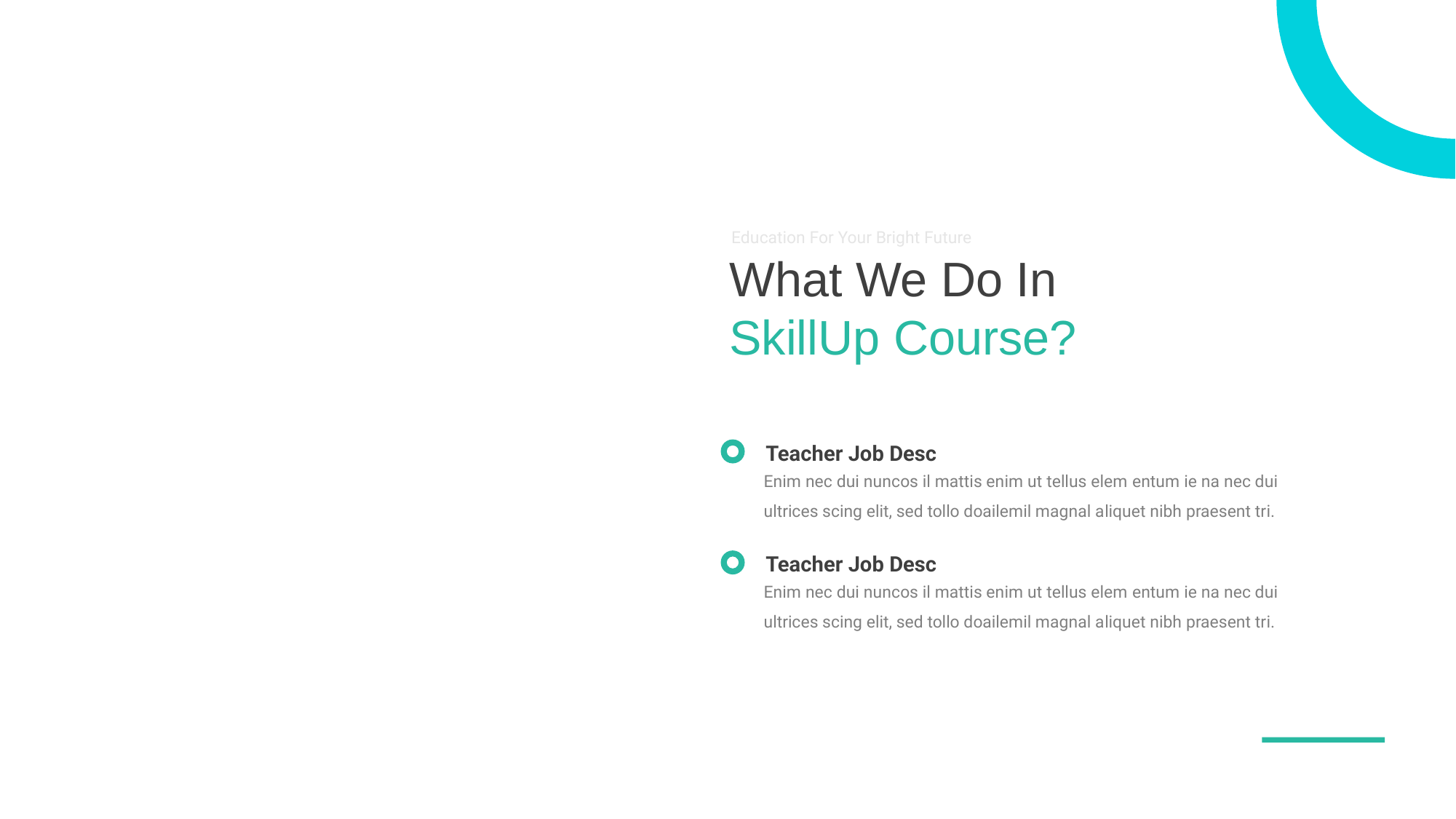

Education For Your Bright Future
What We Do In SkillUp Course?
Teacher Job Desc

Enim nec dui nuncos il mattis enim ut tellus elem entum ie na nec dui ultrices scing elit, sed tollo doailemil magnal aliquet nibh praesent tri.
Teacher Job Desc

Enim nec dui nuncos il mattis enim ut tellus elem entum ie na nec dui ultrices scing elit, sed tollo doailemil magnal aliquet nibh praesent tri.